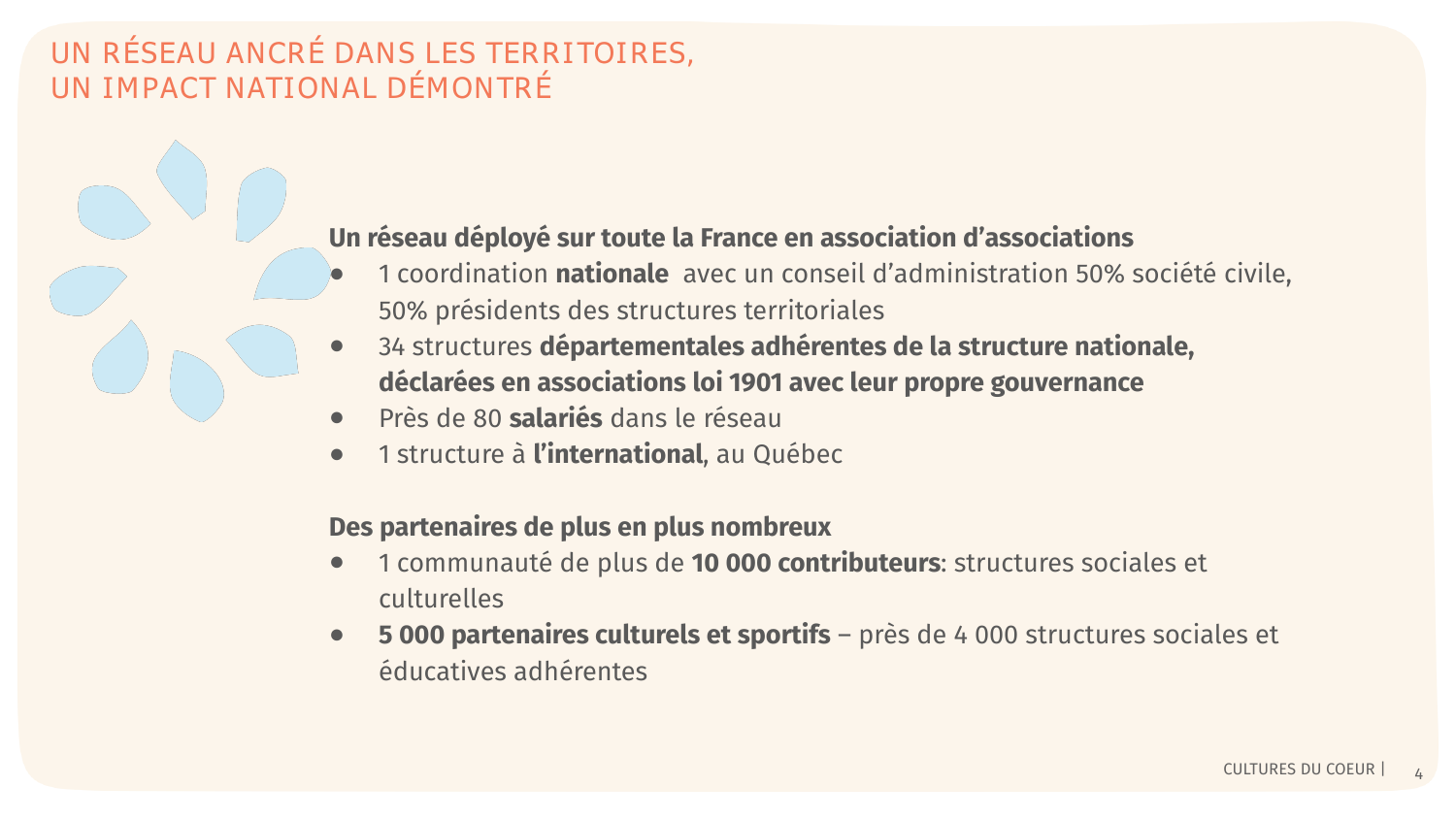

# UN RÉSEAU ANCRÉ DANS LES TERRITOIRES,  UN IMPACT NATIONAL DÉMONTRÉ
Un réseau déployé sur toute la France en association d’associations
1 coordination nationale  avec un conseil d’administration 50% société civile, 50% présidents des structures territoriales
34 structures départementales adhérentes de la structure nationale, déclarées en associations loi 1901 avec leur propre gouvernance
Près de 80 salariés dans le réseau
1 structure à l’international, au Québec

Des partenaires de plus en plus nombreux
1 communauté de plus de 10 000 contributeurs: structures sociales et culturelles
5 000 partenaires culturels et sportifs – près de 4 000 structures sociales et éducatives adhérentes

4